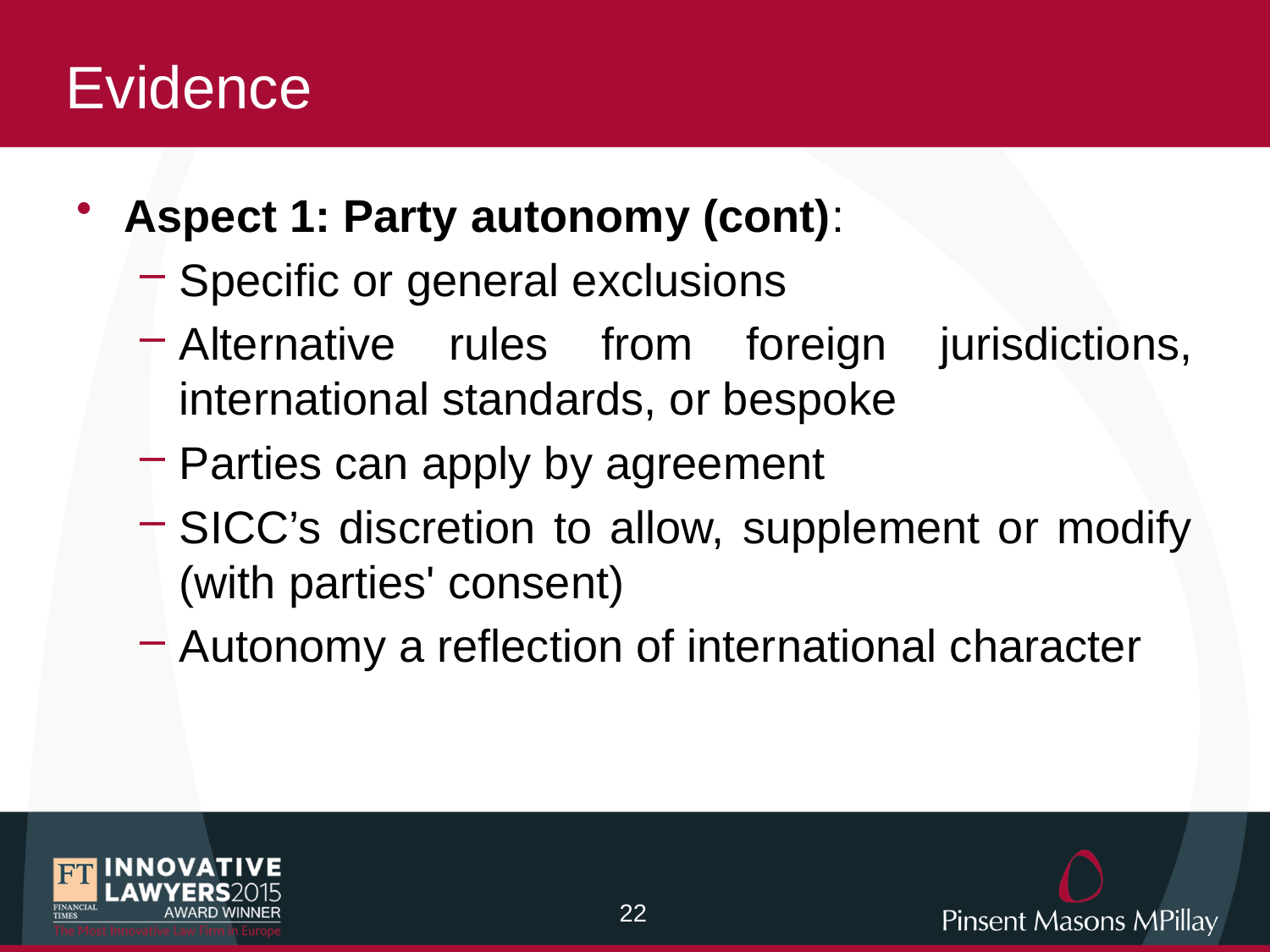

# Evidence
Aspect 1: Party autonomy (cont):
Specific or general exclusions
Alternative rules from foreign jurisdictions, international standards, or bespoke
Parties can apply by agreement
SICC’s discretion to allow, supplement or modify (with parties' consent)
Autonomy a reflection of international character
22